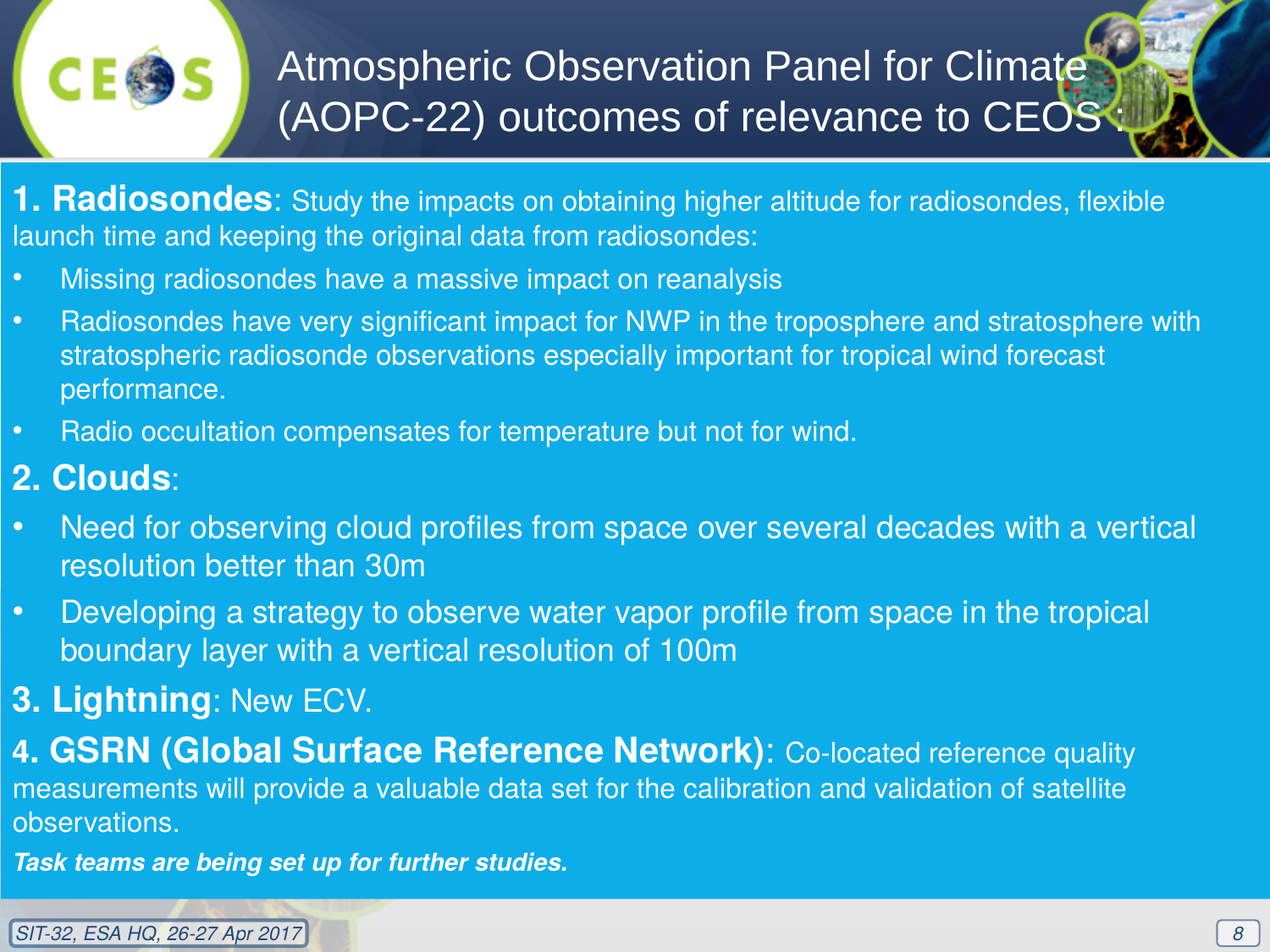

Atmospheric Observation Panel for Climate (AOPC-22) outcomes of relevance to CEOS :

1. Radiosondes: Study the impacts on obtaining higher altitude for radiosondes, flexible launch time and keeping the original data from radiosondes:
Missing radiosondes have a massive impact on reanalysis
Radiosondes have very significant impact for NWP in the troposphere and stratosphere with stratospheric radiosonde observations especially important for tropical wind forecast performance.
Radio occultation compensates for temperature but not for wind.
2. Clouds:
Need for observing cloud profiles from space over several decades with a vertical resolution better than 30m
Developing a strategy to observe water vapor profile from space in the tropical boundary layer with a vertical resolution of 100m
3. Lightning: New ECV.
4. GSRN (Global Surface Reference Network): Co-located reference quality measurements will provide a valuable data set for the calibration and validation of satellite observations.
Task teams are being set up for further studies.

8